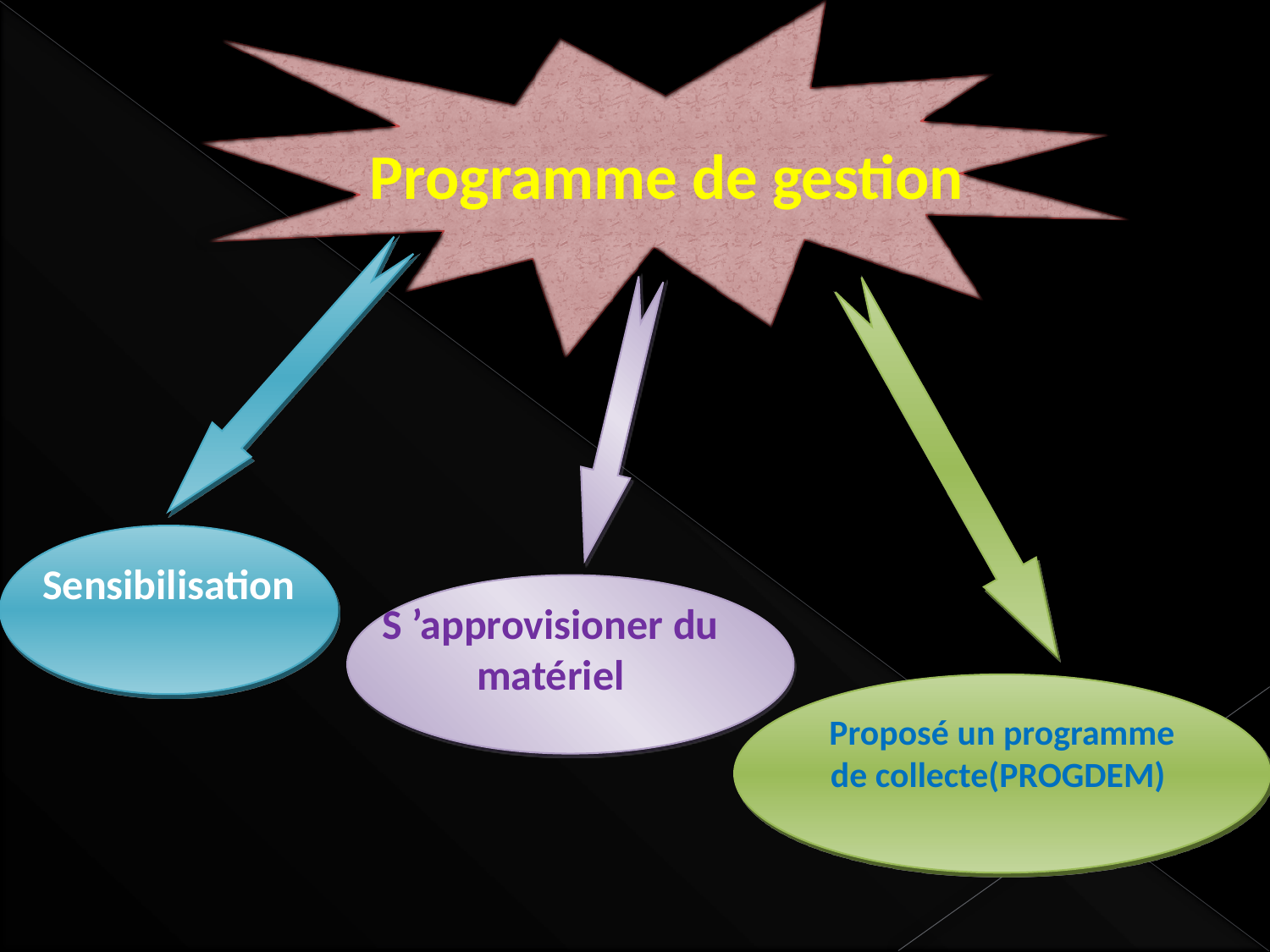

Programme de gestion

Sensibilisation

S ’approvisioner du matériel

Proposé un programme de collecte(PROGDEM)